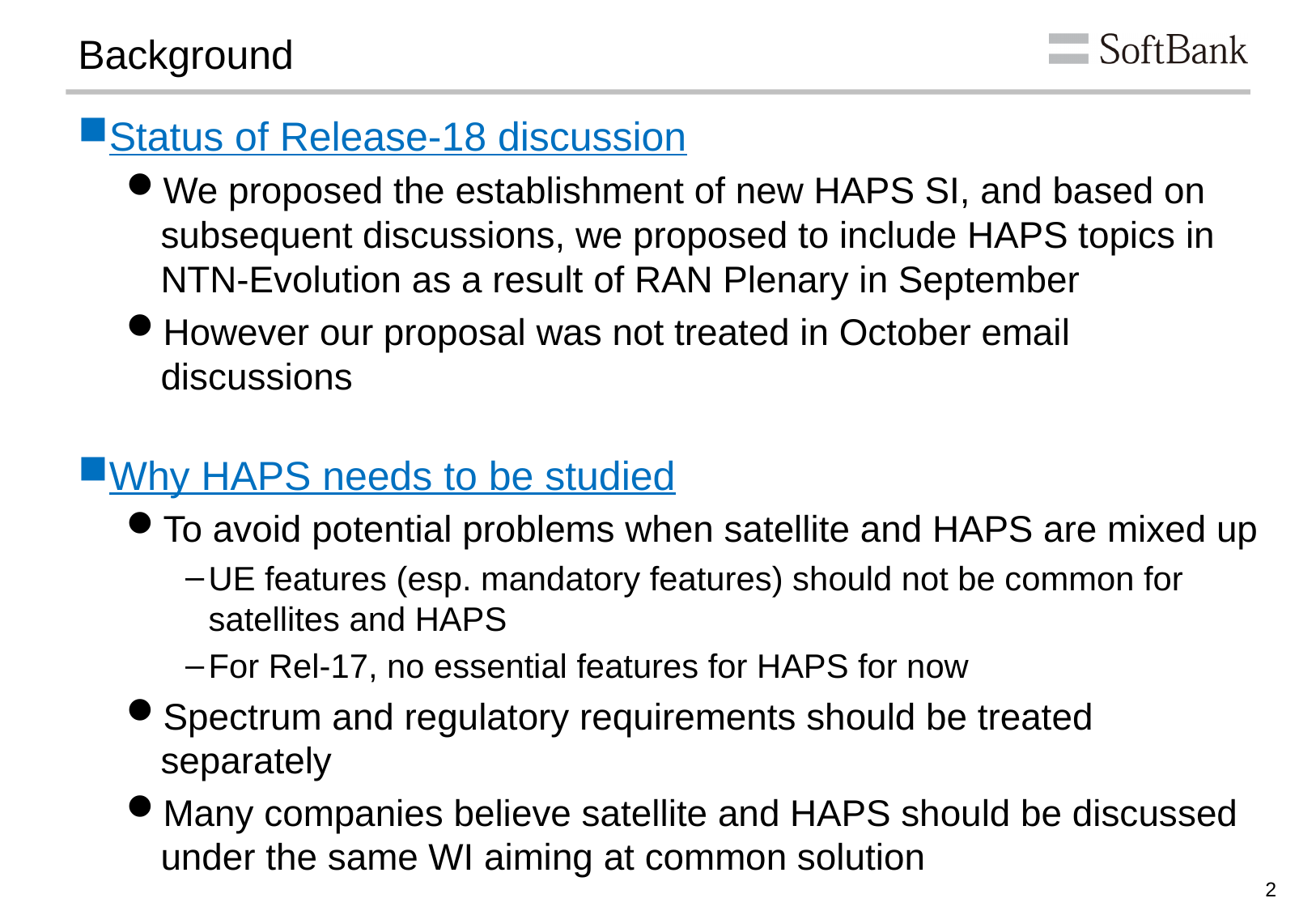

# Background
Status of Release-18 discussion
We proposed the establishment of new HAPS SI, and based on subsequent discussions, we proposed to include HAPS topics in NTN-Evolution as a result of RAN Plenary in September
However our proposal was not treated in October email discussions
Why HAPS needs to be studied
To avoid potential problems when satellite and HAPS are mixed up
UE features (esp. mandatory features) should not be common for satellites and HAPS
For Rel-17, no essential features for HAPS for now
Spectrum and regulatory requirements should be treated separately
Many companies believe satellite and HAPS should be discussed under the same WI aiming at common solution